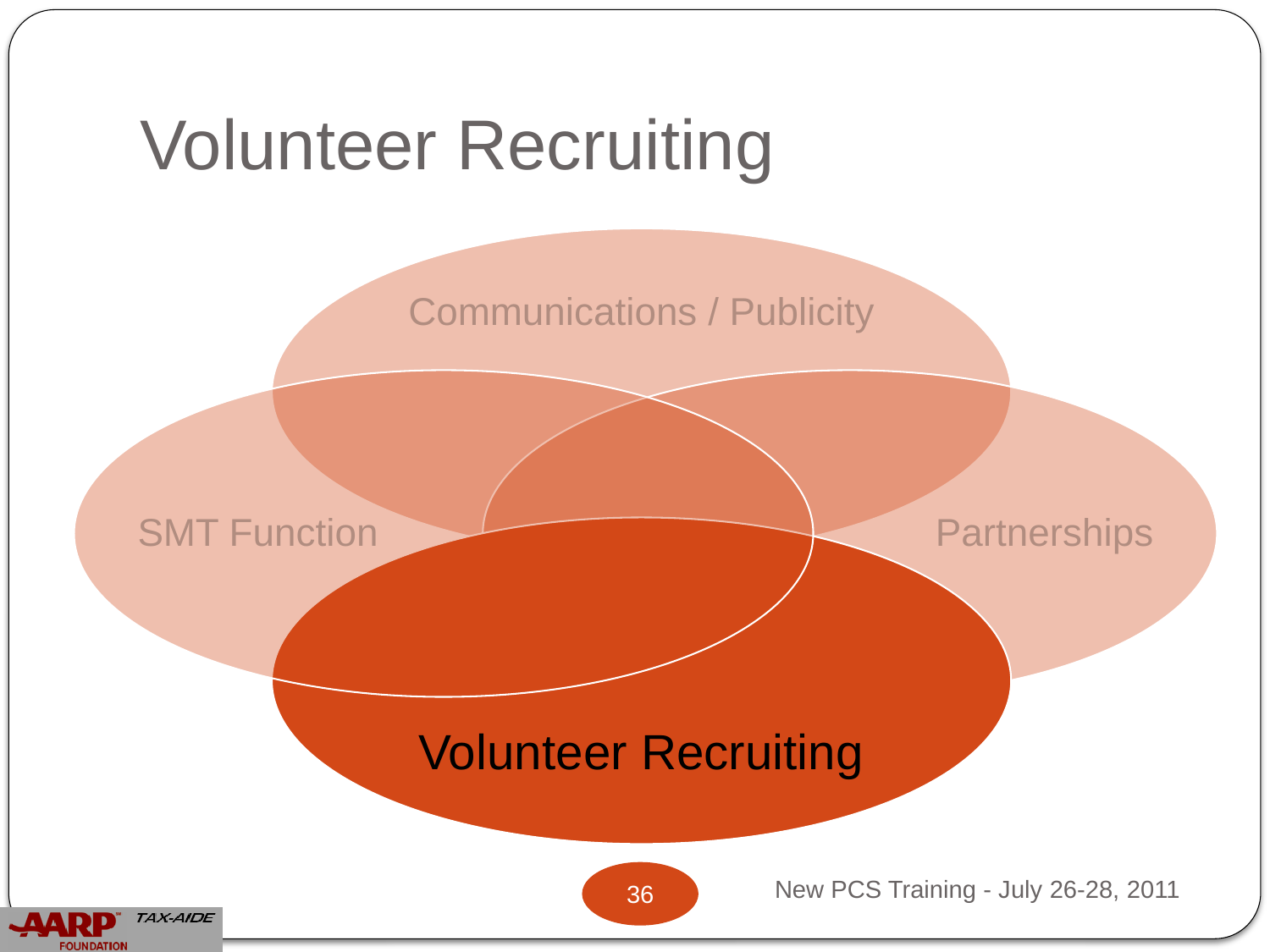

# Volunteer Recruiting
Communications / Publicity
SMT Function
Partnerships
Volunteer Recruiting
New PCS Training - July 26-28, 2011
36